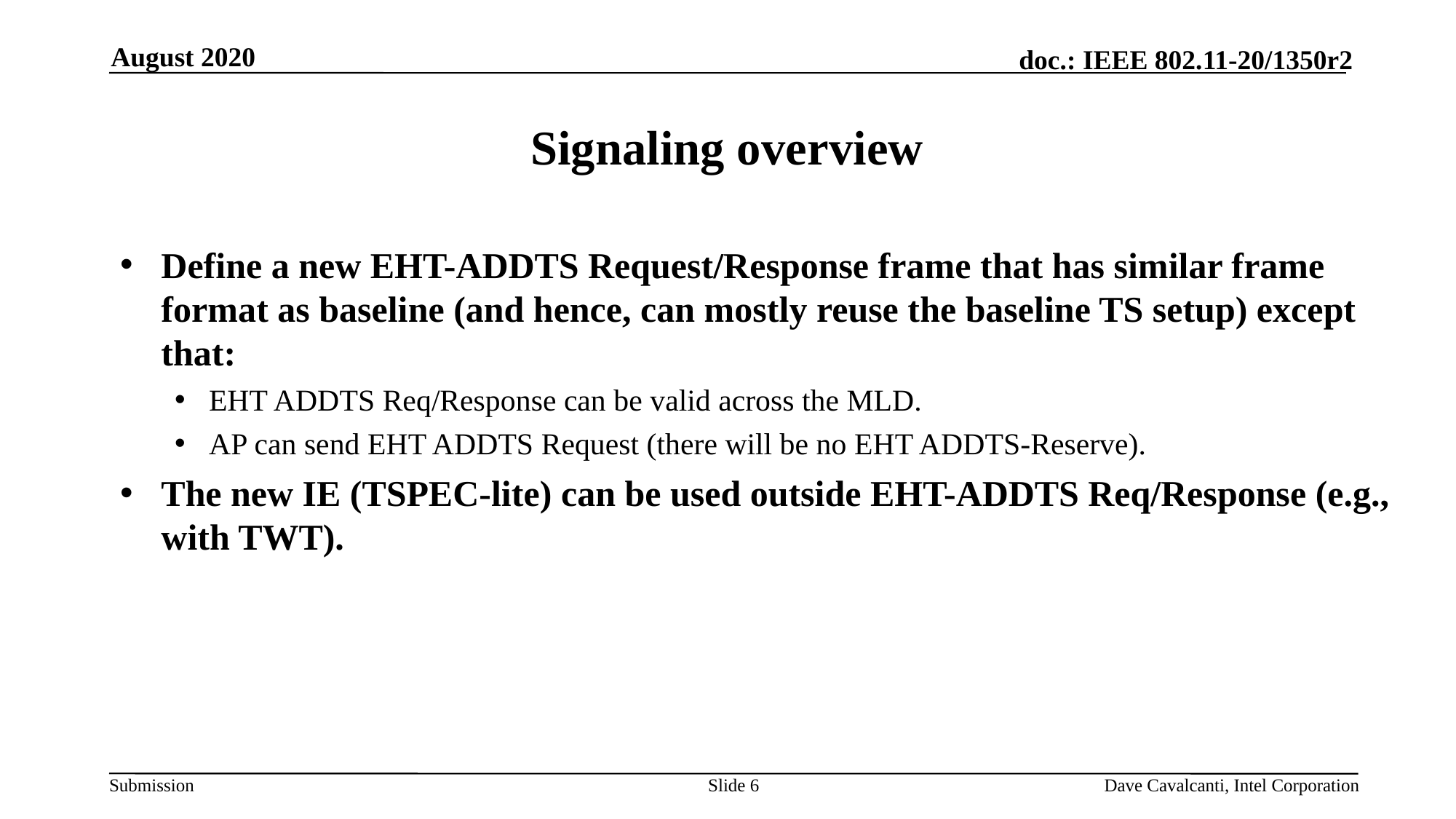

August 2020
# Signaling overview
Define a new EHT-ADDTS Request/Response frame that has similar frame format as baseline (and hence, can mostly reuse the baseline TS setup) except that:
EHT ADDTS Req/Response can be valid across the MLD.
AP can send EHT ADDTS Request (there will be no EHT ADDTS-Reserve).
The new IE (TSPEC-lite) can be used outside EHT-ADDTS Req/Response (e.g., with TWT).
Slide 6
Dave Cavalcanti, Intel Corporation